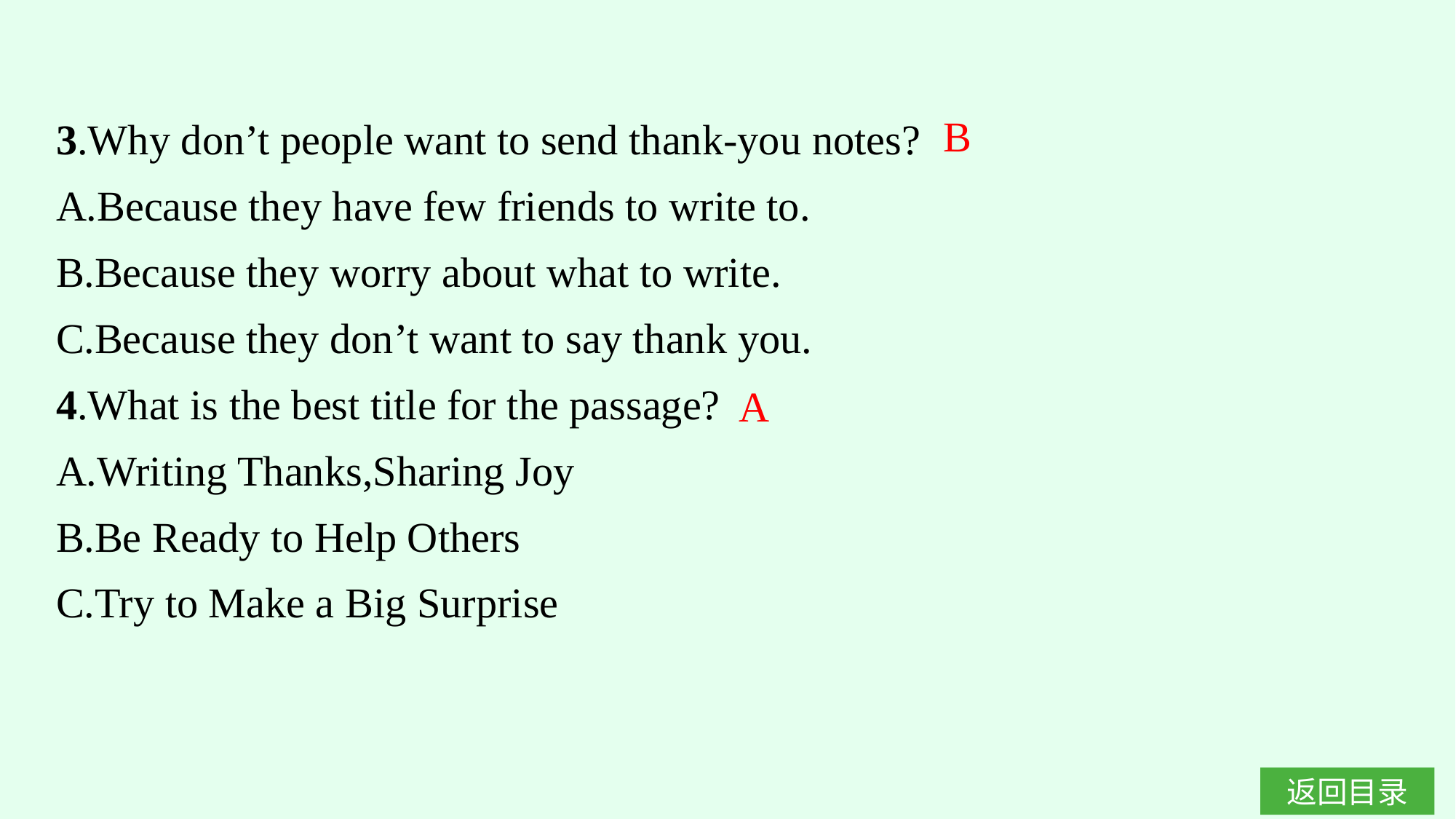

3.Why don’t people want to send thank-you notes?
A.Because they have few friends to write to.
B.Because they worry about what to write.
C.Because they don’t want to say thank you.
4.What is the best title for the passage?
A.Writing Thanks,Sharing Joy
B.Be Ready to Help Others
C.Try to Make a Big Surprise
B
A